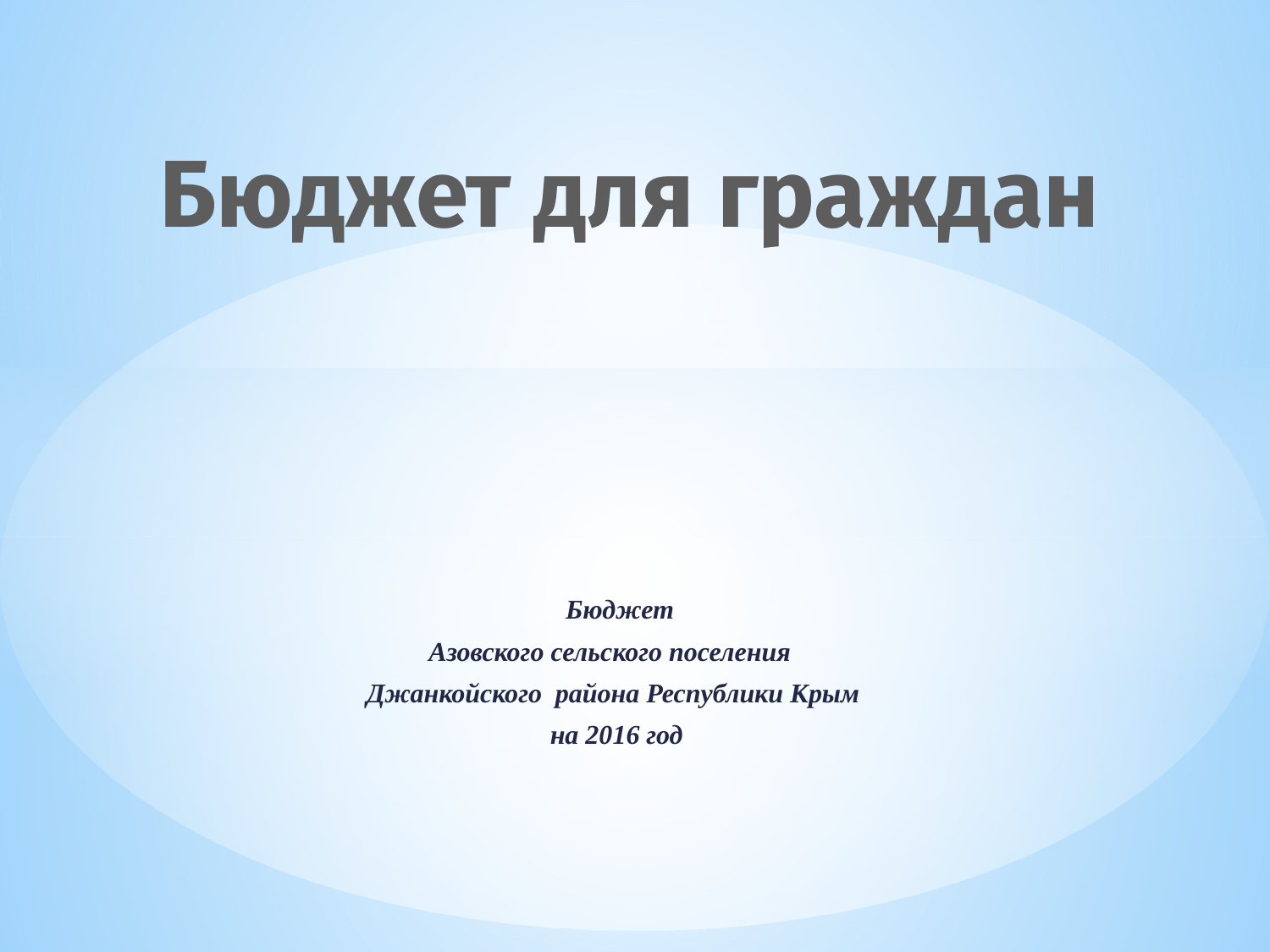

Бюджет для граждан
   Бюджет
Азовского сельского поселения
Джанкойского  района Республики Крым
 на 2016 год